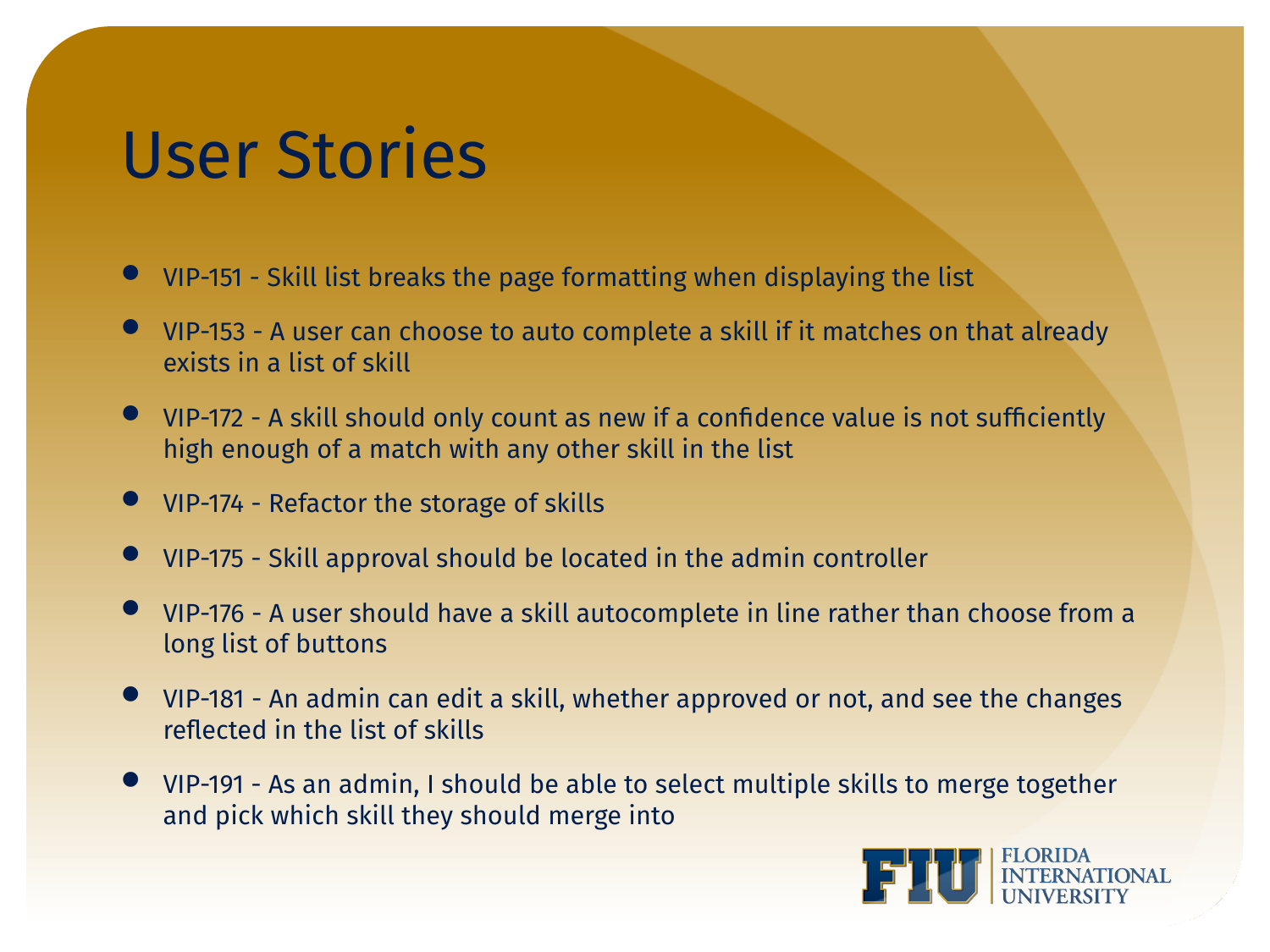

# User Stories
VIP-151 - Skill list breaks the page formatting when displaying the list
VIP-153 - A user can choose to auto complete a skill if it matches on that already exists in a list of skill
VIP-172 - A skill should only count as new if a confidence value is not sufficiently high enough of a match with any other skill in the list
VIP-174 - Refactor the storage of skills
VIP-175 - Skill approval should be located in the admin controller
VIP-176 - A user should have a skill autocomplete in line rather than choose from a long list of buttons
VIP-181 - An admin can edit a skill, whether approved or not, and see the changes reflected in the list of skills
VIP-191 - As an admin, I should be able to select multiple skills to merge together and pick which skill they should merge into